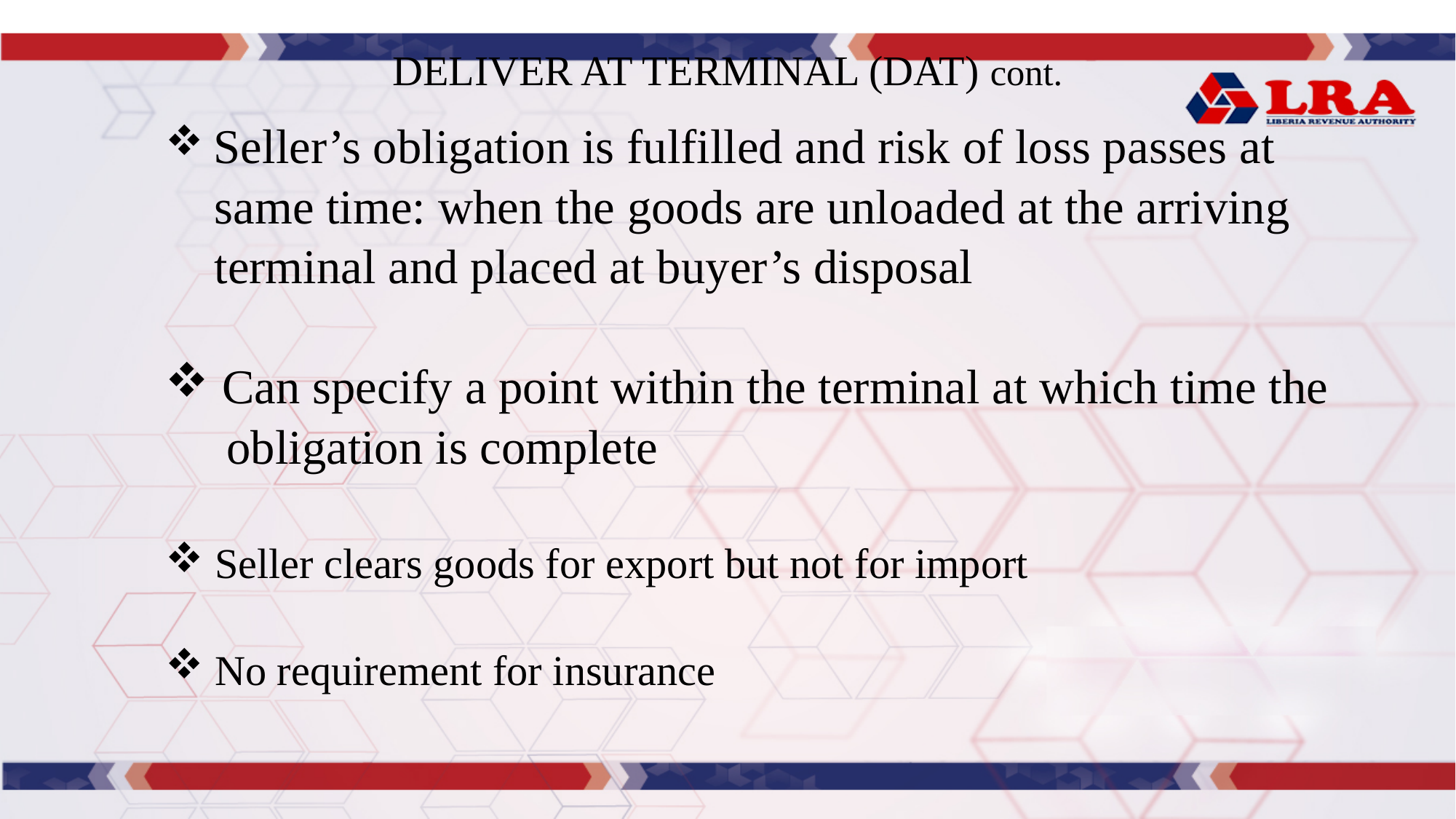

# DELIVER AT TERMINAL (DAT) cont.
 Seller’s obligation is fulfilled and risk of loss passes at
    same time: when the goods are unloaded at the arriving
    terminal and placed at buyer’s disposal

 Can specify a point within the terminal at which time the
     obligation is complete

 Seller clears goods for export but not for import

 No requirement for insurance